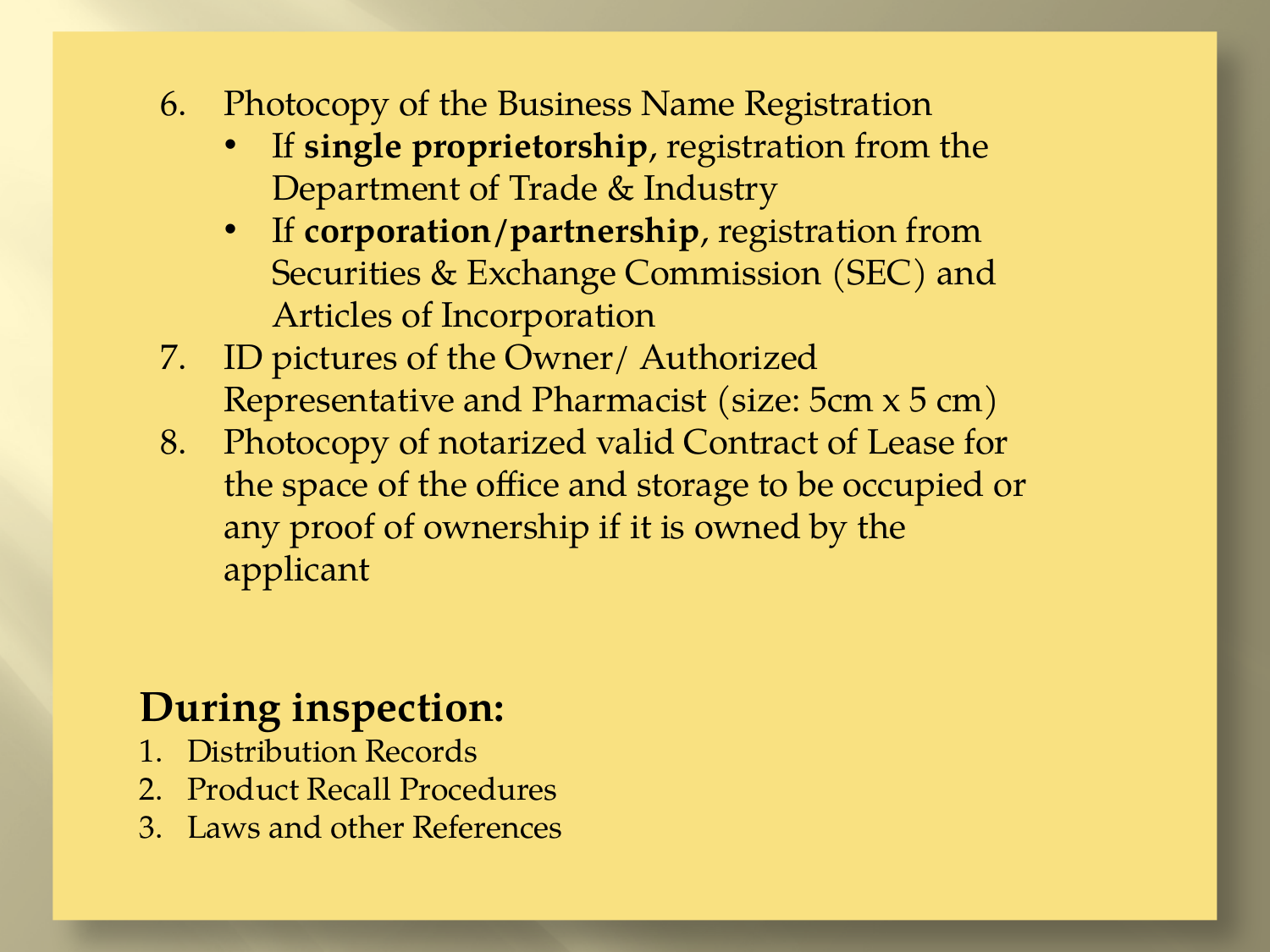

Photocopy of the Business Name Registration
If single proprietorship, registration from the Department of Trade & Industry
If corporation/partnership, registration from Securities & Exchange Commission (SEC) and Articles of Incorporation
ID pictures of the Owner/ Authorized Representative and Pharmacist (size: 5cm x 5 cm)
Photocopy of notarized valid Contract of Lease for the space of the office and storage to be occupied or any proof of ownership if it is owned by the applicant

During inspection:
Distribution Records
Product Recall Procedures
Laws and other References